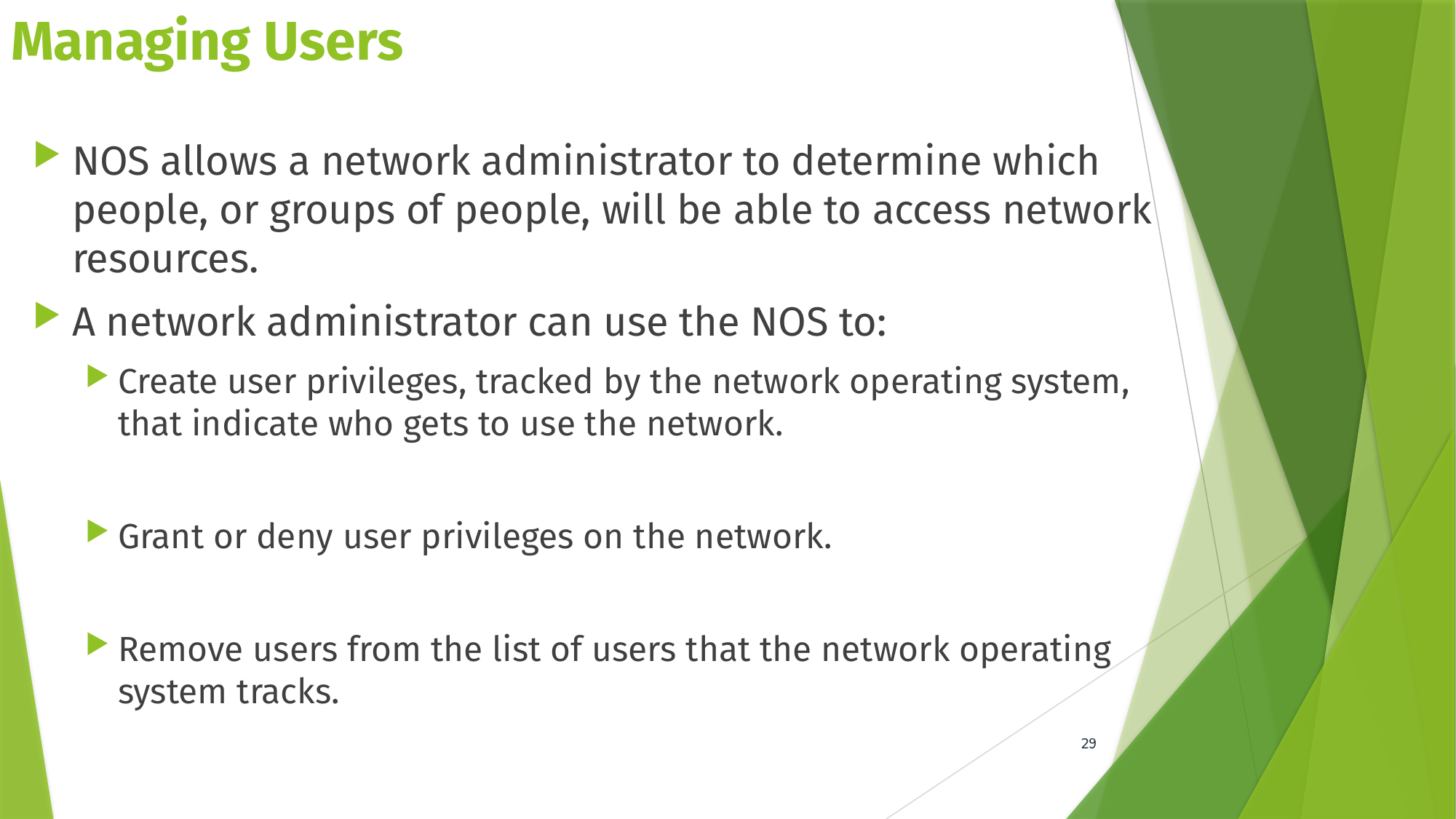

# Managing Users
NOS allows a network administrator to determine which people, or groups of people, will be able to access network resources.
A network administrator can use the NOS to:
Create user privileges, tracked by the network operating system, that indicate who gets to use the network.

Grant or deny user privileges on the network.

Remove users from the list of users that the network operating system tracks.

29